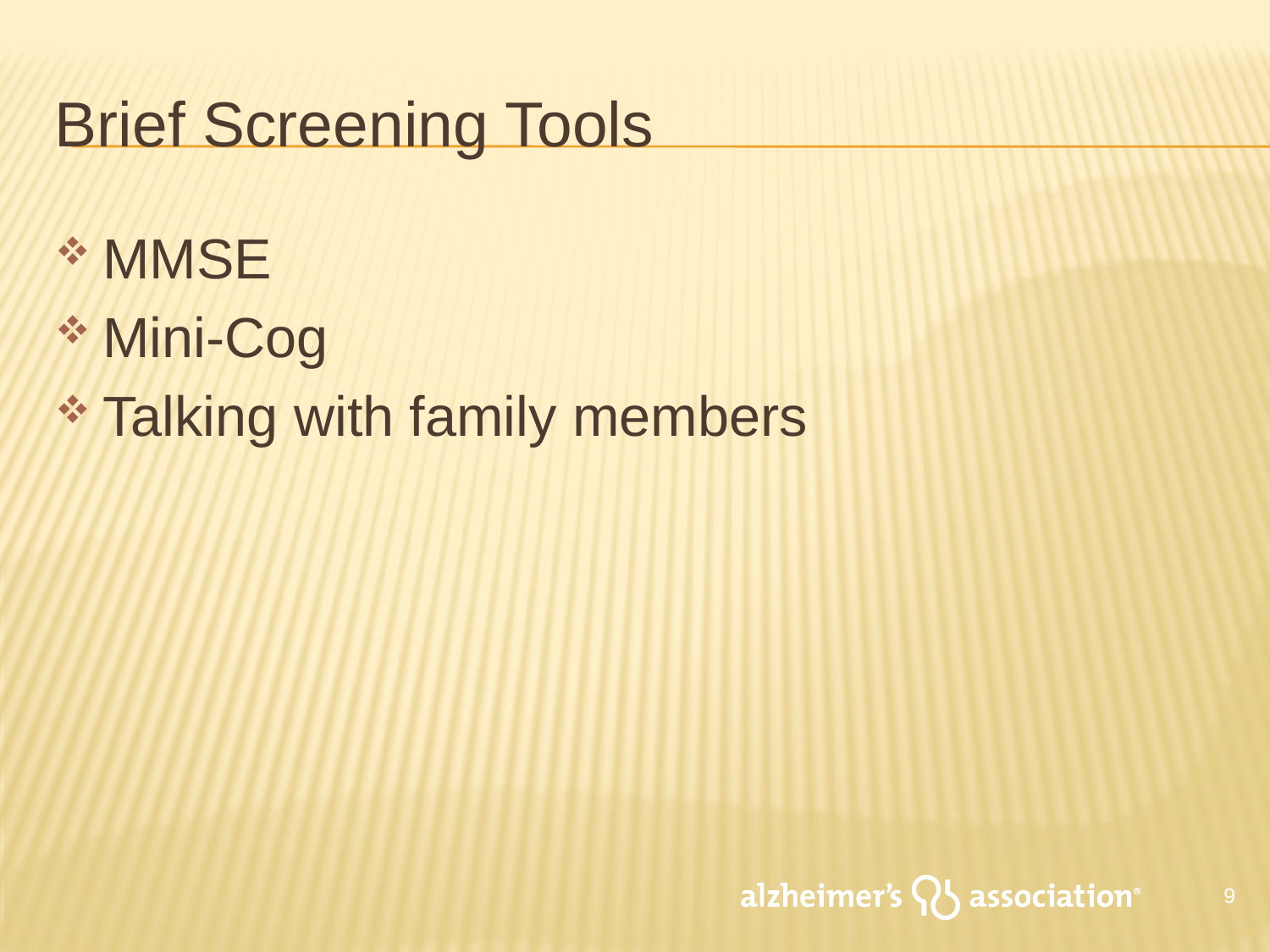

# Brief Screening Tools
MMSE
Mini-Cog
Talking with family members

9